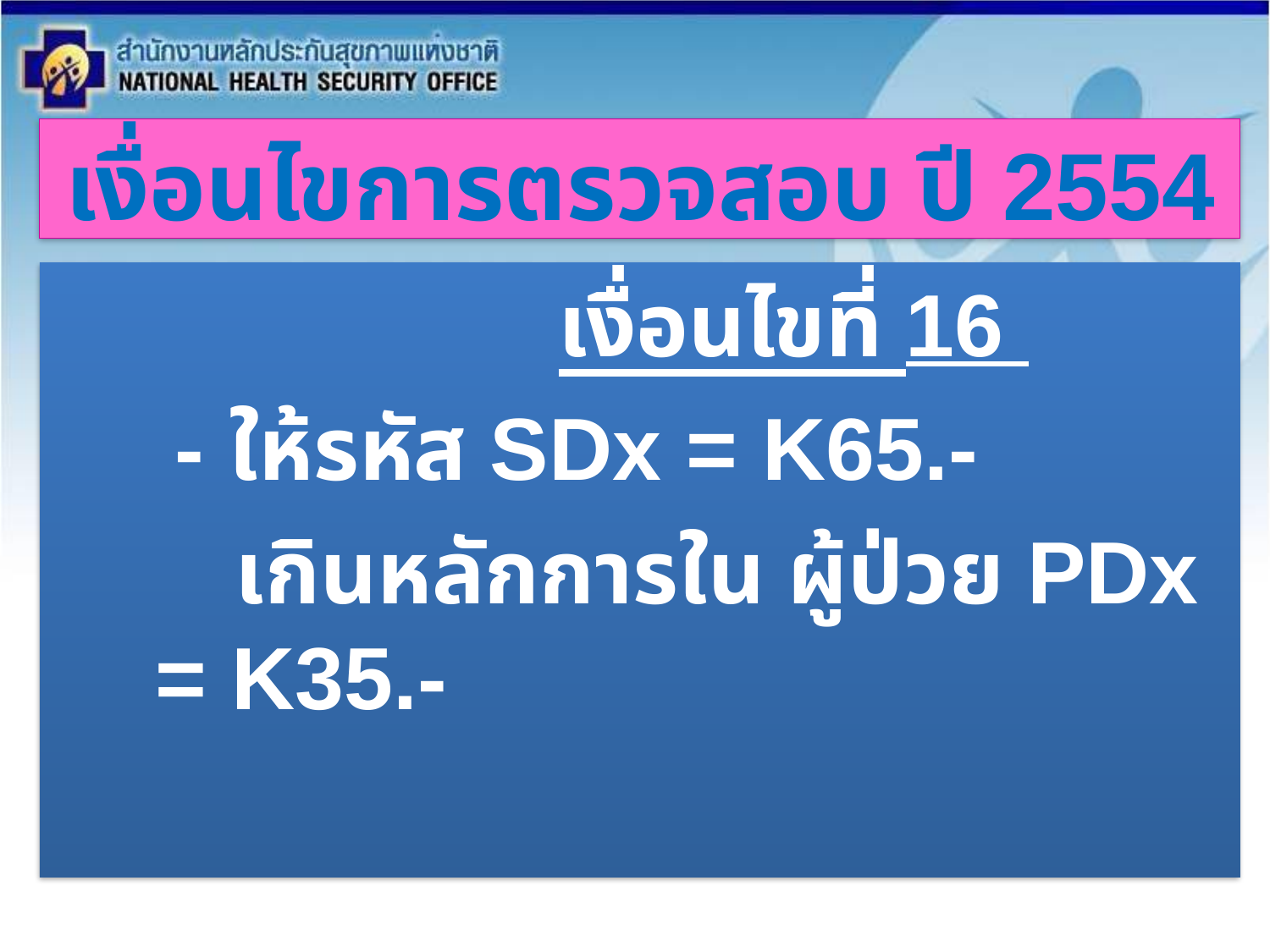

เงื่อนไขการตรวจสอบ ปี 2554
                       เงื่อนไขที่ 16
     - ให้รหัส SDx = K65.-
        เกินหลักการใน ผู้ป่วย PDx = K35.-